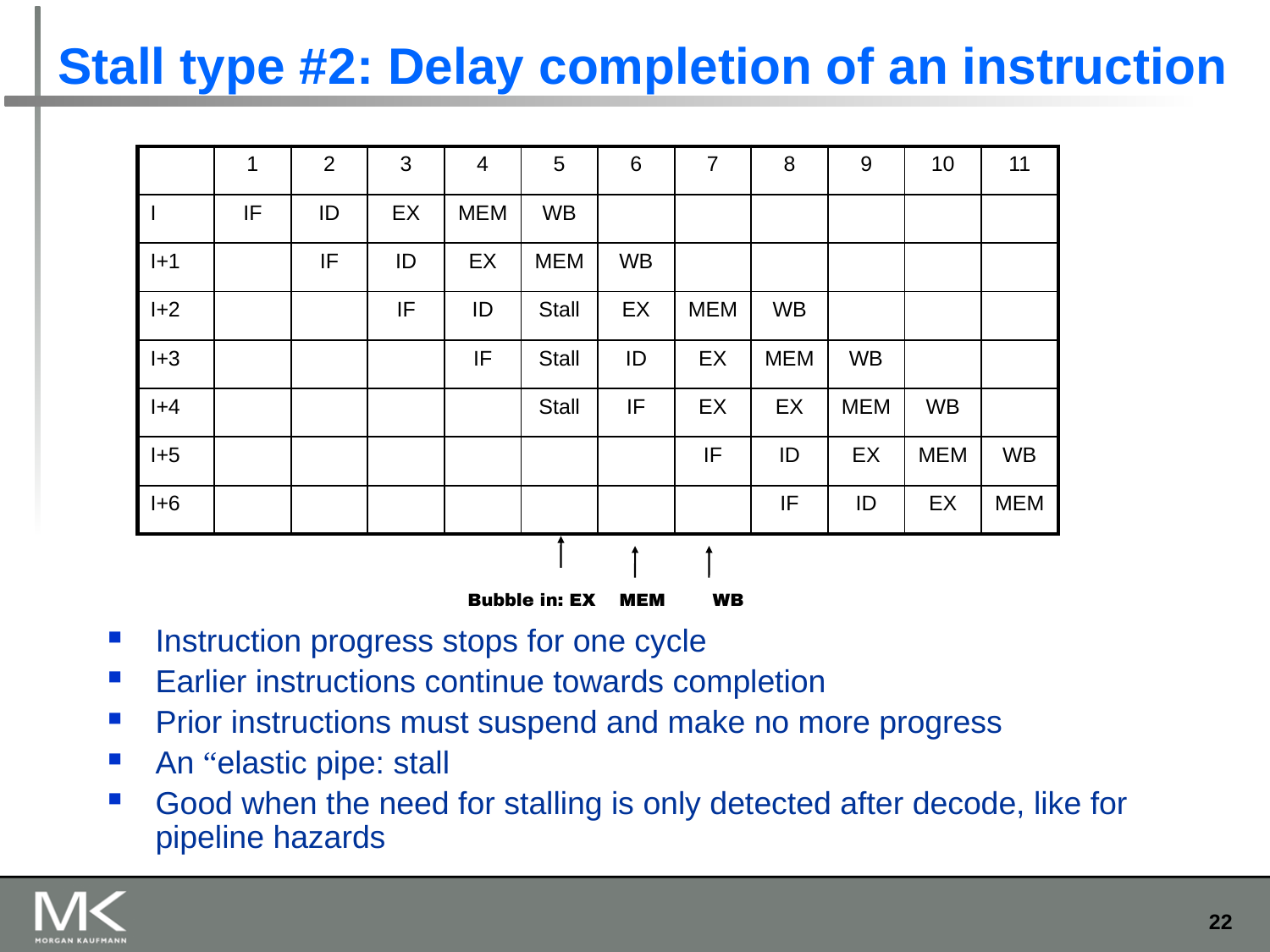

# Stall type #2: Delay completion of an instruction
|  | 1 | 2 | 3 | 4 | 5 | 6 | 7 | 8 | 9 | 10 | 11 |
| --- | --- | --- | --- | --- | --- | --- | --- | --- | --- | --- | --- |
| I | IF | ID | EX | MEM | WB |  |  |  |  |  |  |
| I+1 |  | IF | ID | EX | MEM | WB |  |  |  |  |  |
| I+2 |  |  | IF | ID | Stall | EX | MEM | WB |  |  |  |
| I+3 |  |  |  | IF | Stall | ID | EX | MEM | WB |  |  |
| I+4 |  |  |  |  | Stall | IF | EX | EX | MEM | WB |  |
| I+5 |  |  |  |  |  |  | IF | ID | EX | MEM | WB |
| I+6 |  |  |  |  |  |  |  | IF | ID | EX | MEM |

Instruction progress stops for one cycle
Earlier instructions continue towards completion
Prior instructions must suspend and make no more progress
An “elastic pipe: stall
Good when the need for stalling is only detected after decode, like for pipeline hazards

Bubble in: EX    MEM        WB